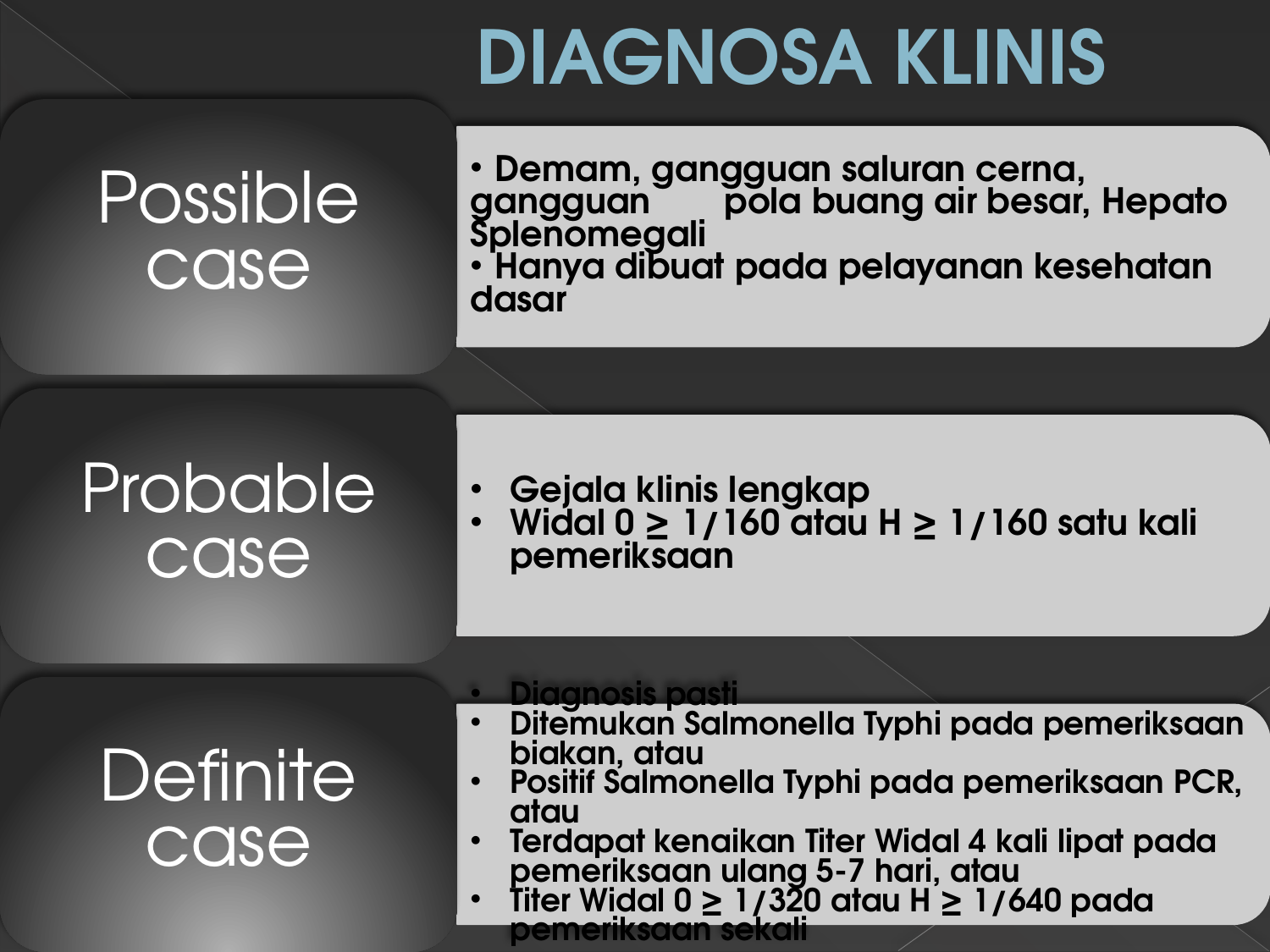

# DIAGNOSA KLINIS
Possible case
 	Demam, gangguan saluran cerna, gangguan  	pola buang air besar, Hepato Splenomegali
	Hanya dibuat pada pelayanan kesehatan dasar
Probable case
Gejala klinis lengkap
Widal 0 ≥ 1/160 atau H ≥ 1/160 satu kali pemeriksaan
Definite case
Diagnosis pasti
Ditemukan Salmonella Typhi pada pemeriksaan biakan, atau
Positif Salmonella Typhi pada pemeriksaan PCR, atau
Terdapat kenaikan Titer Widal 4 kali lipat pada pemeriksaan ulang 5-7 hari, atau
Titer Widal 0 ≥ 1/320 atau H ≥ 1/640 pada pemeriksaan sekali